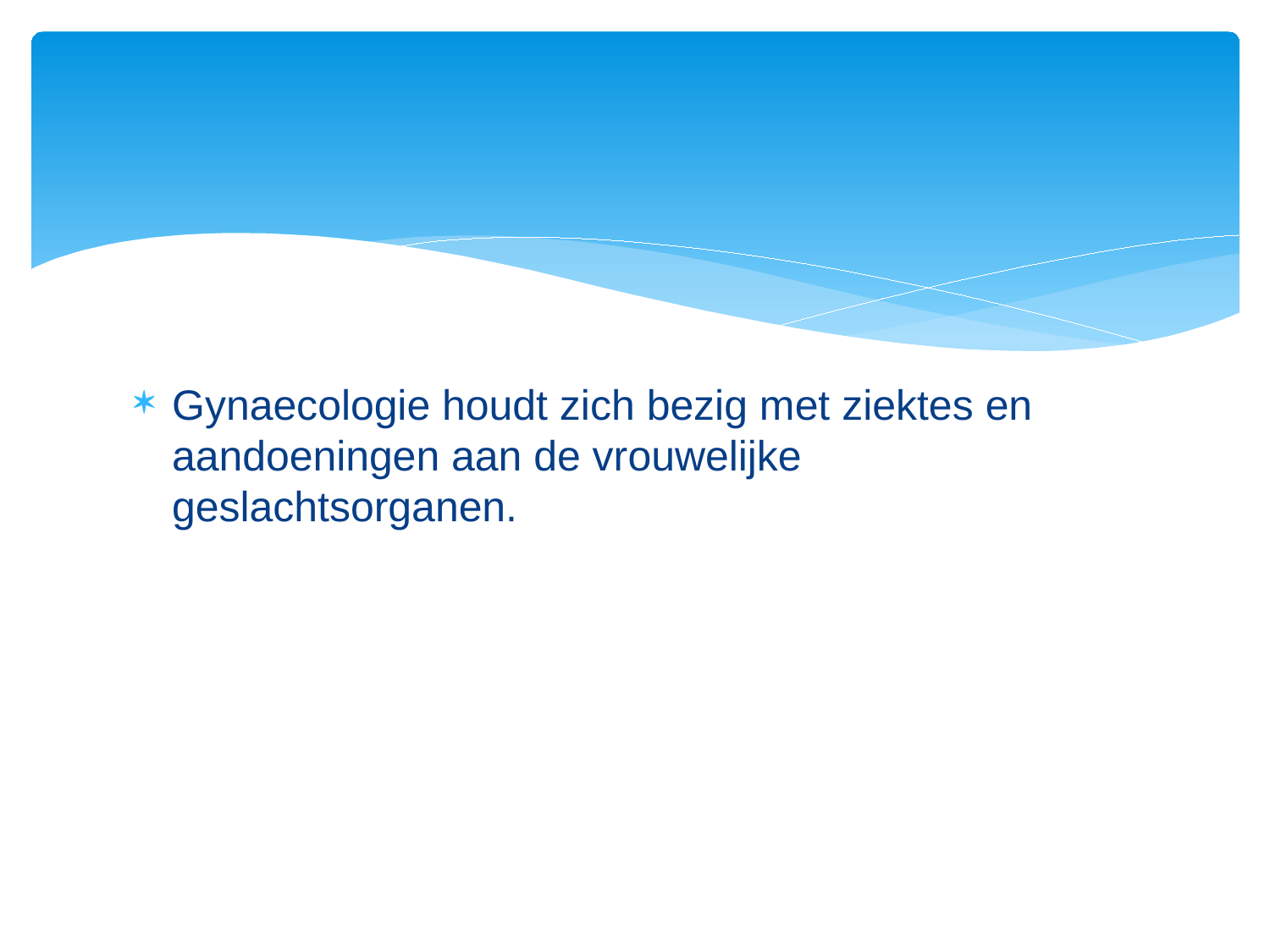

#
Gynaecologie houdt zich bezig met ziektes en aandoeningen aan de vrouwelijke geslachtsorganen.